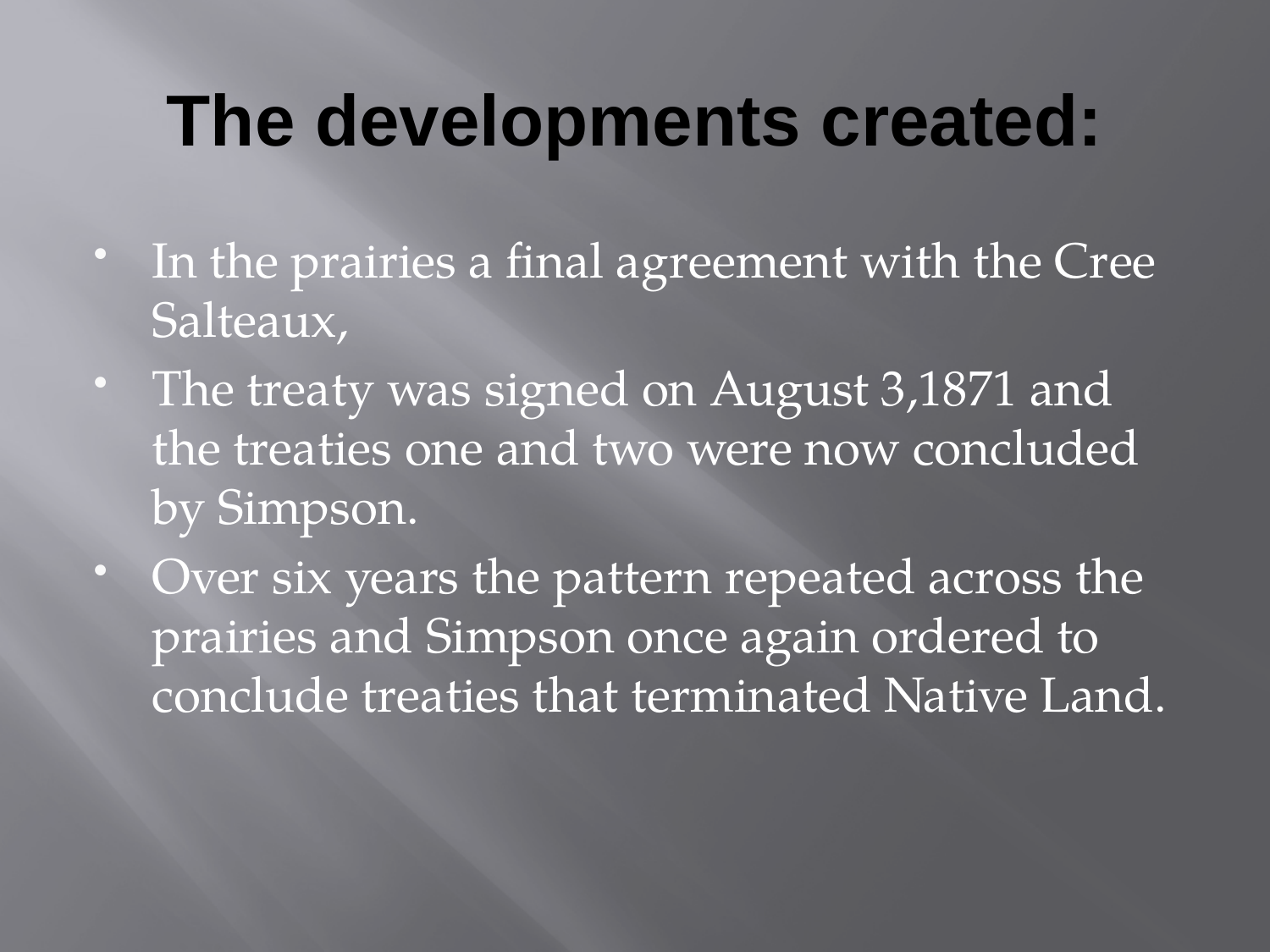

# The developments created:
In the prairies a final agreement with the Cree Salteaux,
The treaty was signed on August 3,1871 and the treaties one and two were now concluded by Simpson.
Over six years the pattern repeated across the prairies and Simpson once again ordered to conclude treaties that terminated Native Land.